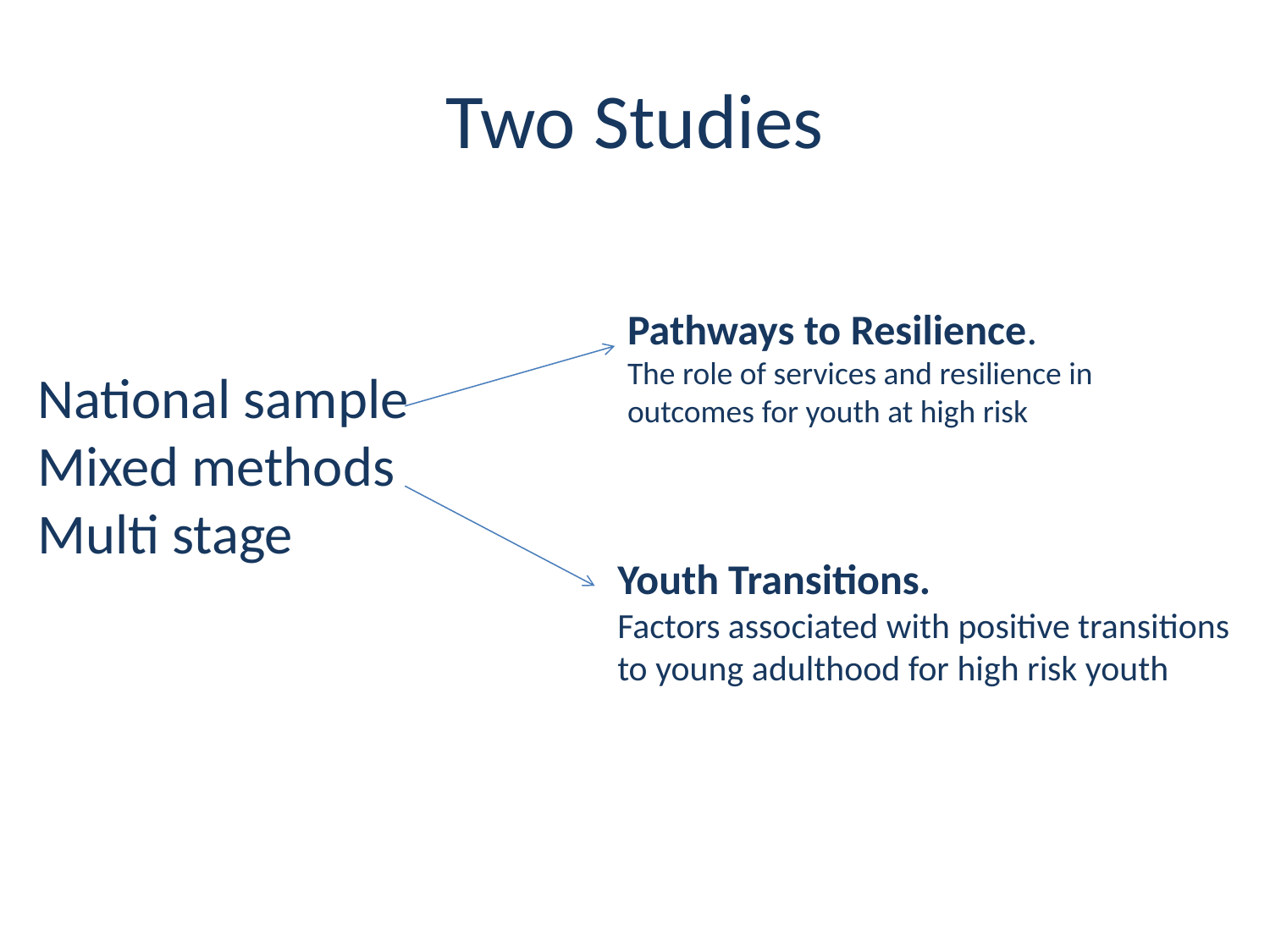

# Two Studies
Pathways to Resilience.
The role of services and resilience in outcomes for youth at high risk

National sample
Mixed methods
Multi stage
Youth Transitions.
Factors associated with positive transitions to young adulthood for high risk youth